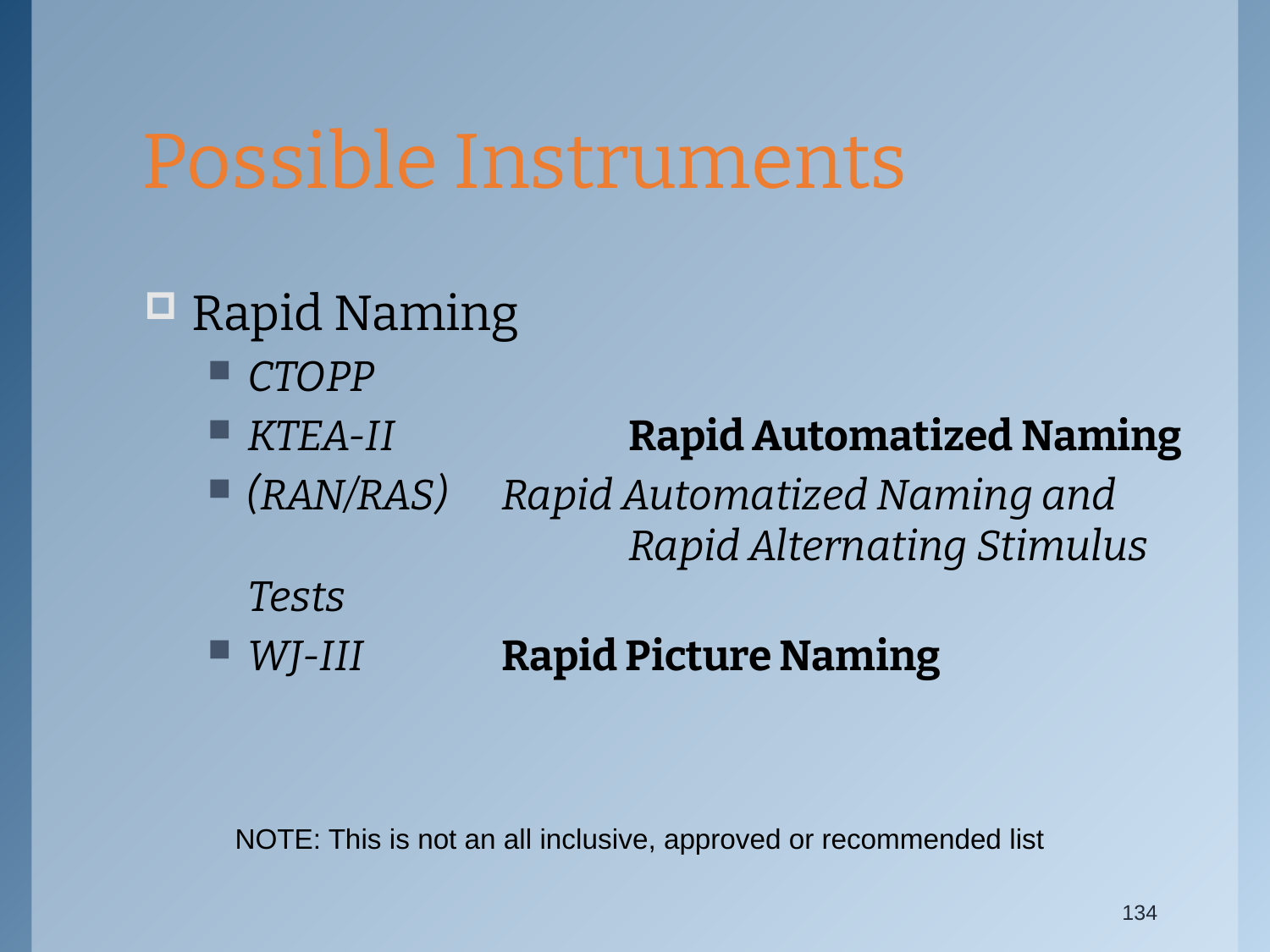

Possible Instruments
Rapid Naming
CTOPP
KTEA-II		Rapid Automatized Naming
(RAN/RAS) 	Rapid Automatized Naming and 				Rapid Alternating Stimulus Tests
WJ-III		Rapid Picture Naming
NOTE: This is not an all inclusive, approved or recommended list

134